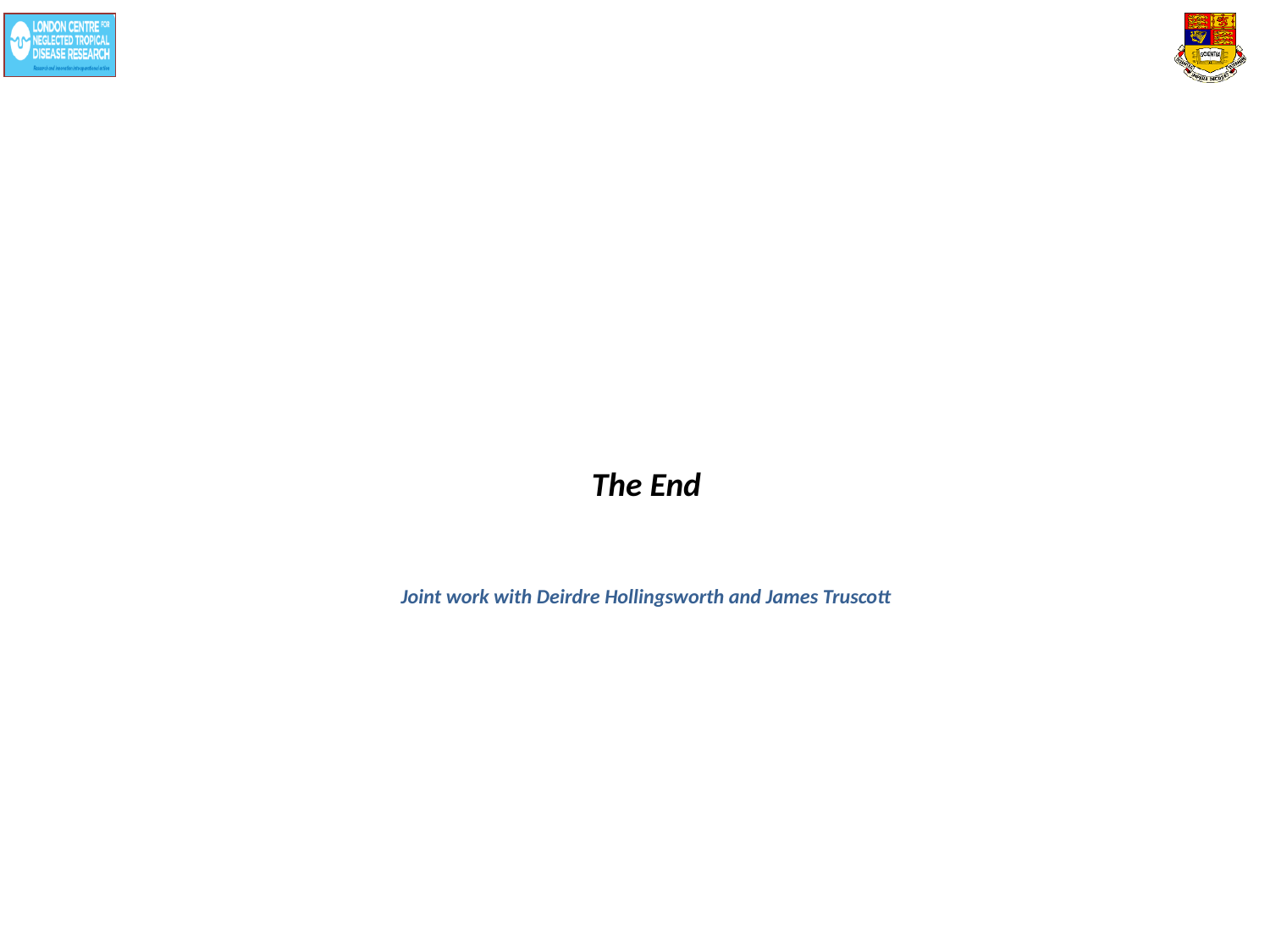

# The End Joint work with Deirdre Hollingsworth and James Truscott